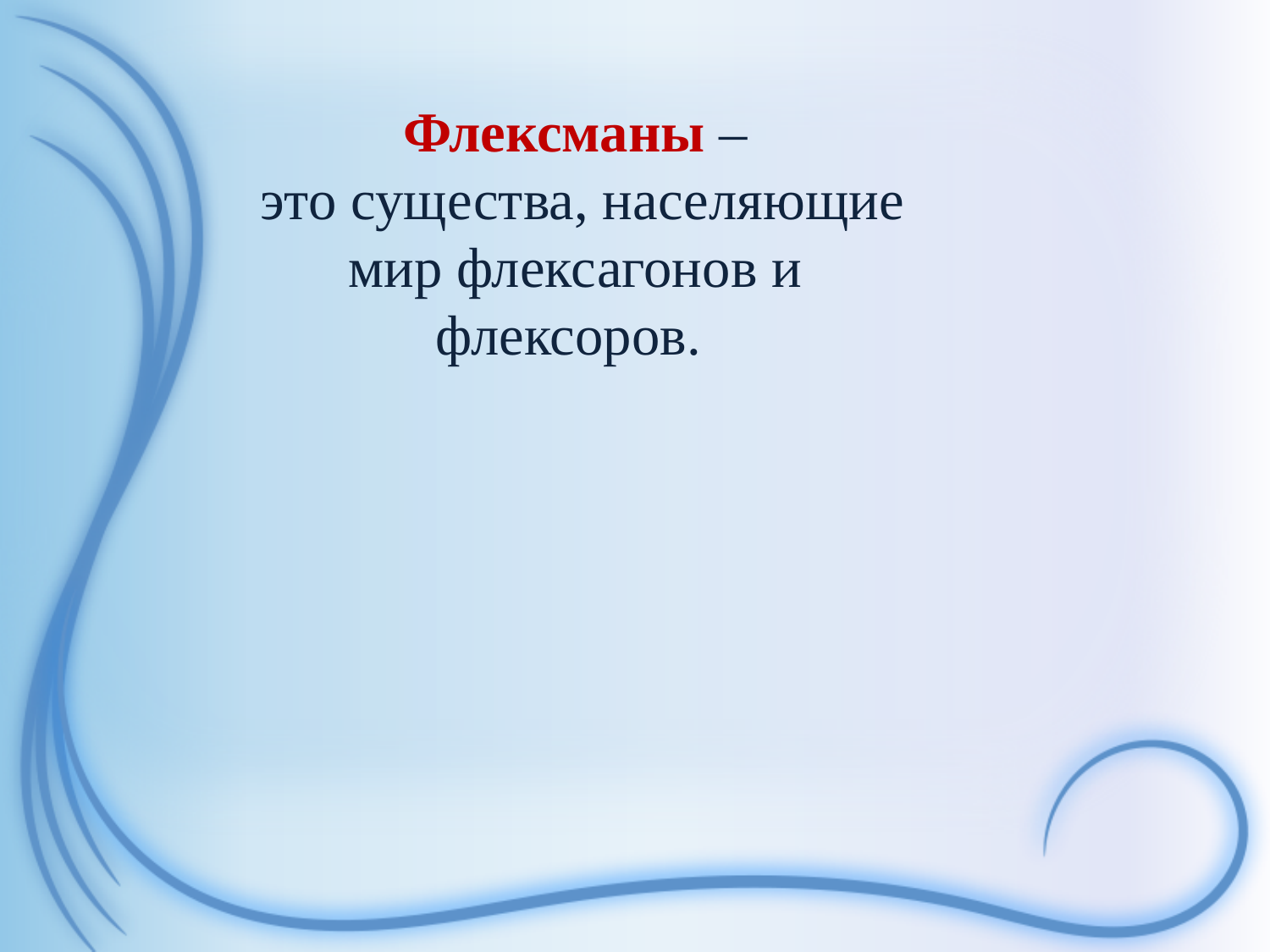

Флексманы –
 это существа, населяющие мир флексагонов и флексоров.